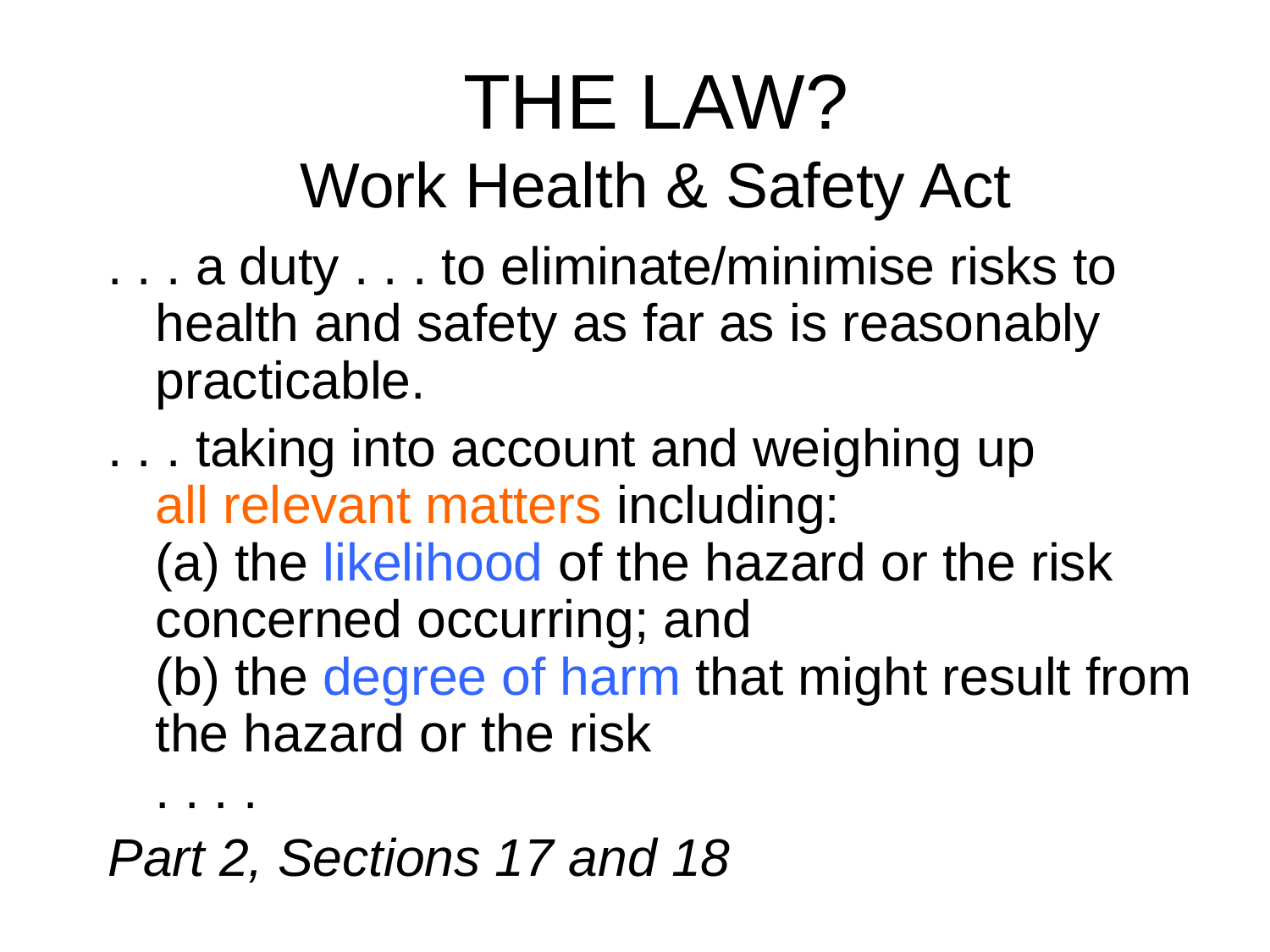

# THE LAW? Work Health & Safety Act
. . . a duty . . . to eliminate/minimise risks to health and safety as far as is reasonably practicable.
. . . taking into account and weighing up
all relevant matters including:
(a) the likelihood of the hazard or the risk concerned occurring; and
(b) the degree of harm that might result from the hazard or the risk
. . . .
Part 2, Sections 17 and 18